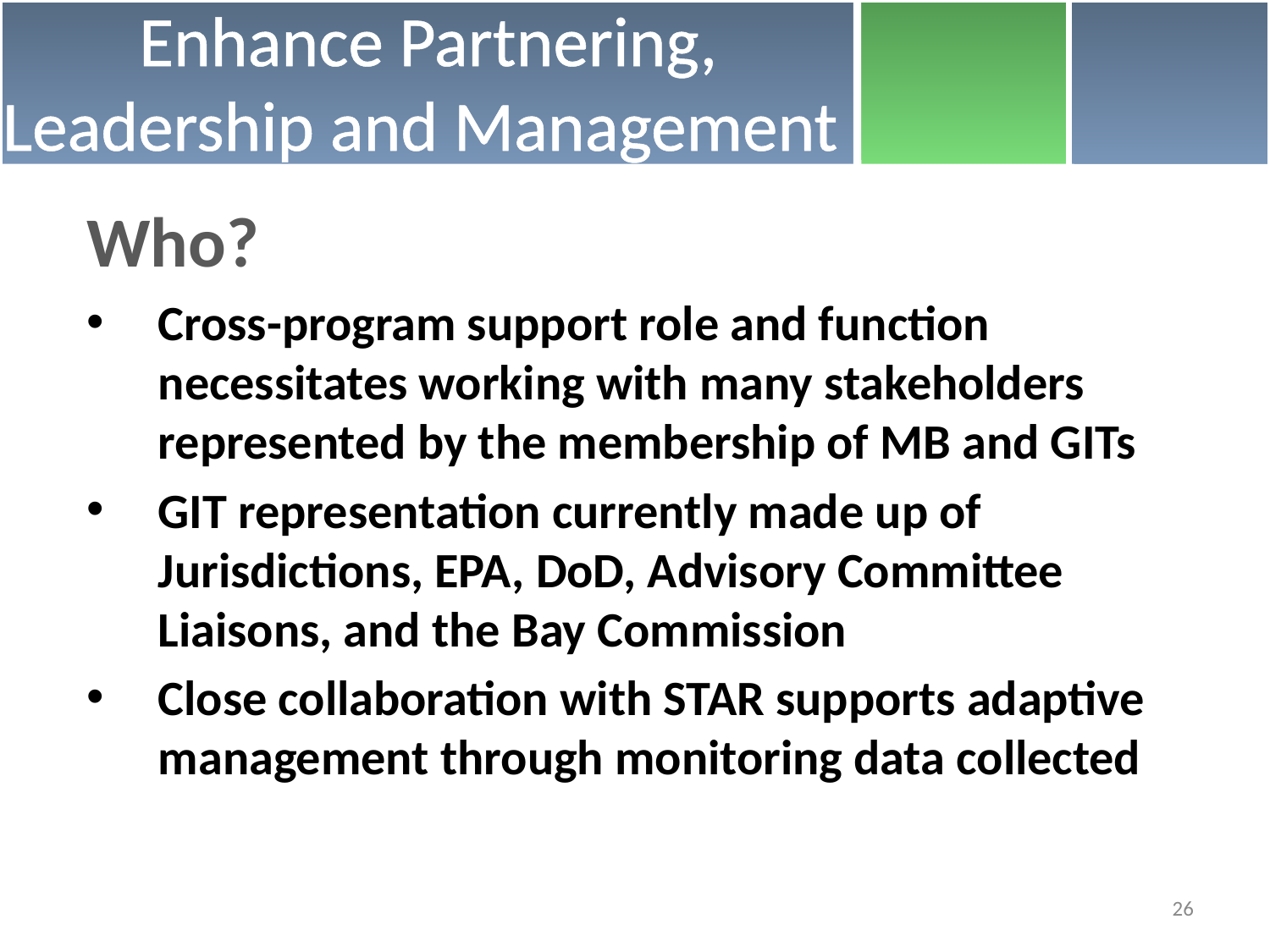

Enhance Partnering, Leadership and Management
#
Who?
Cross-program support role and function necessitates working with many stakeholders represented by the membership of MB and GITs
GIT representation currently made up of Jurisdictions, EPA, DoD, Advisory Committee Liaisons, and the Bay Commission
Close collaboration with STAR supports adaptive management through monitoring data collected

26